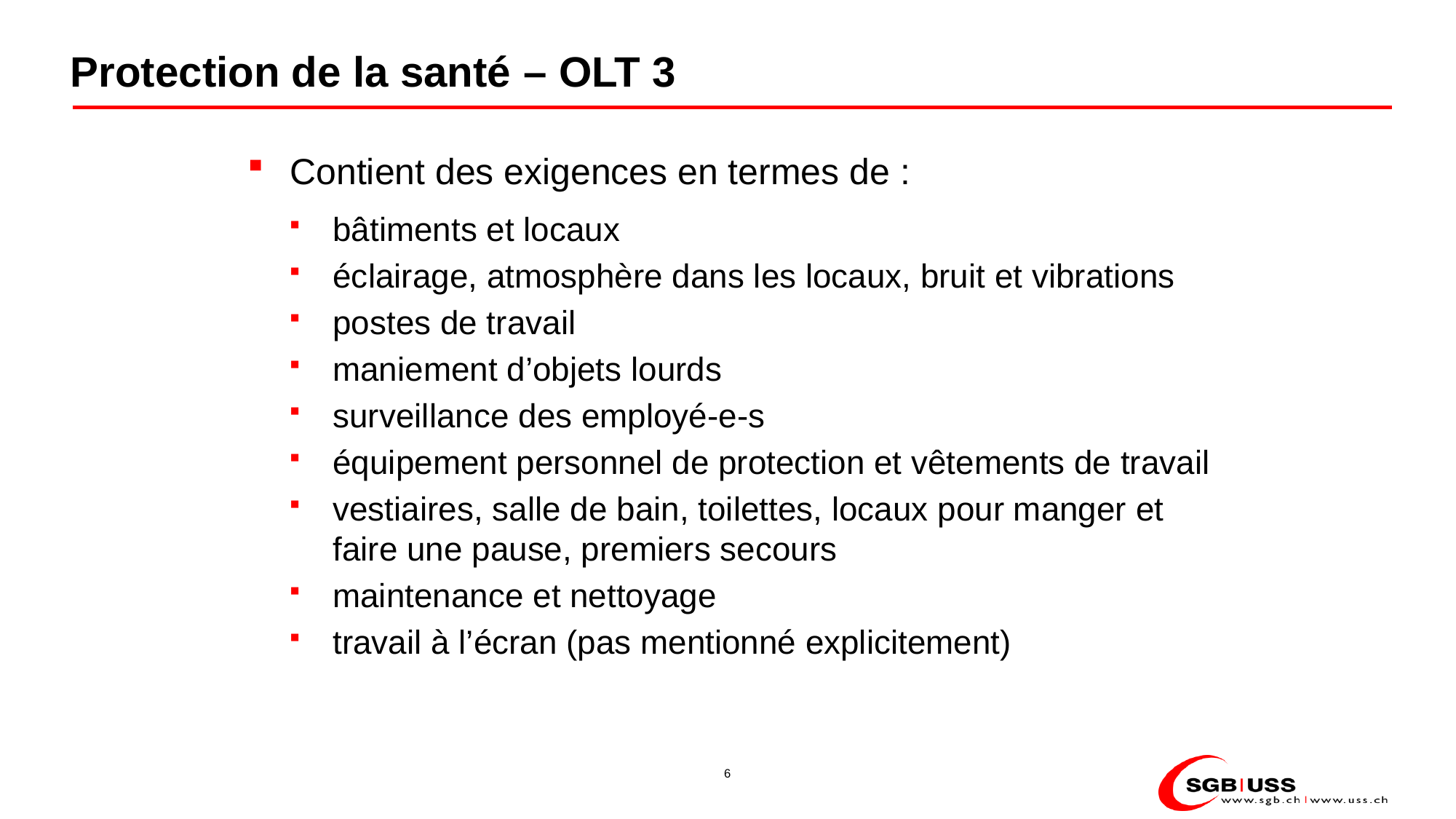

# Protection de la santé – OLT 3
Contient des exigences en termes de :
bâtiments et locaux
éclairage, atmosphère dans les locaux, bruit et vibrations
postes de travail
maniement d’objets lourds
surveillance des employé-e-s
équipement personnel de protection et vêtements de travail
vestiaires, salle de bain, toilettes, locaux pour manger et faire une pause, premiers secours
maintenance et nettoyage
travail à l’écran (pas mentionné explicitement)

6